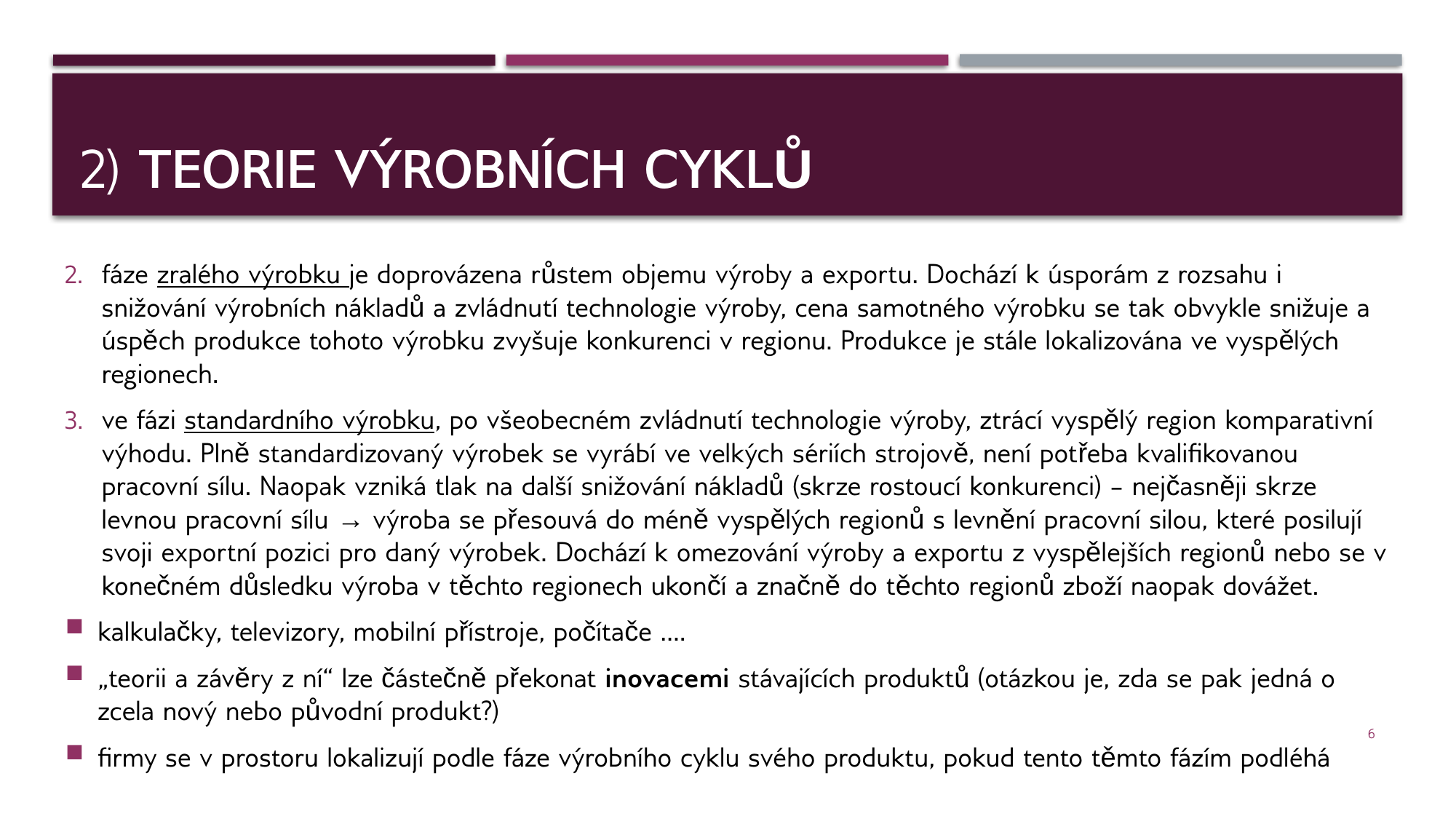

# 2) Teorie výrobních cyklů
fáze zralého výrobku je doprovázena růstem objemu výroby a exportu. Dochází k úsporám z rozsahu i snižování výrobních nákladů a zvládnutí technologie výroby, cena samotného výrobku se tak obvykle snižuje a úspěch produkce tohoto výrobku zvyšuje konkurenci v regionu. Produkce je stále lokalizována ve vyspělých regionech.
ve fázi standardního výrobku, po všeobecném zvládnutí technologie výroby, ztrácí vyspělý region komparativní výhodu. Plně standardizovaný výrobek se vyrábí ve velkých sériích strojově, není potřeba kvalifikovanou pracovní sílu. Naopak vzniká tlak na další snižování nákladů (skrze rostoucí konkurenci) – nejčasněji skrze levnou pracovní sílu → výroba se přesouvá do méně vyspělých regionů s levnění pracovní silou, které posilují svoji exportní pozici pro daný výrobek. Dochází k omezování výroby a exportu z vyspělejších regionů nebo se v konečném důsledku výroba v těchto regionech ukončí a značně do těchto regionů zboží naopak dovážet.
kalkulačky, televizory, mobilní přístroje, počítače ….
„teorii a závěry z ní“ lze částečně překonat inovacemi stávajících produktů (otázkou je, zda se pak jedná o zcela nový nebo původní produkt?)
firmy se v prostoru lokalizují podle fáze výrobního cyklu svého produktu, pokud tento těmto fázím podléhá
6